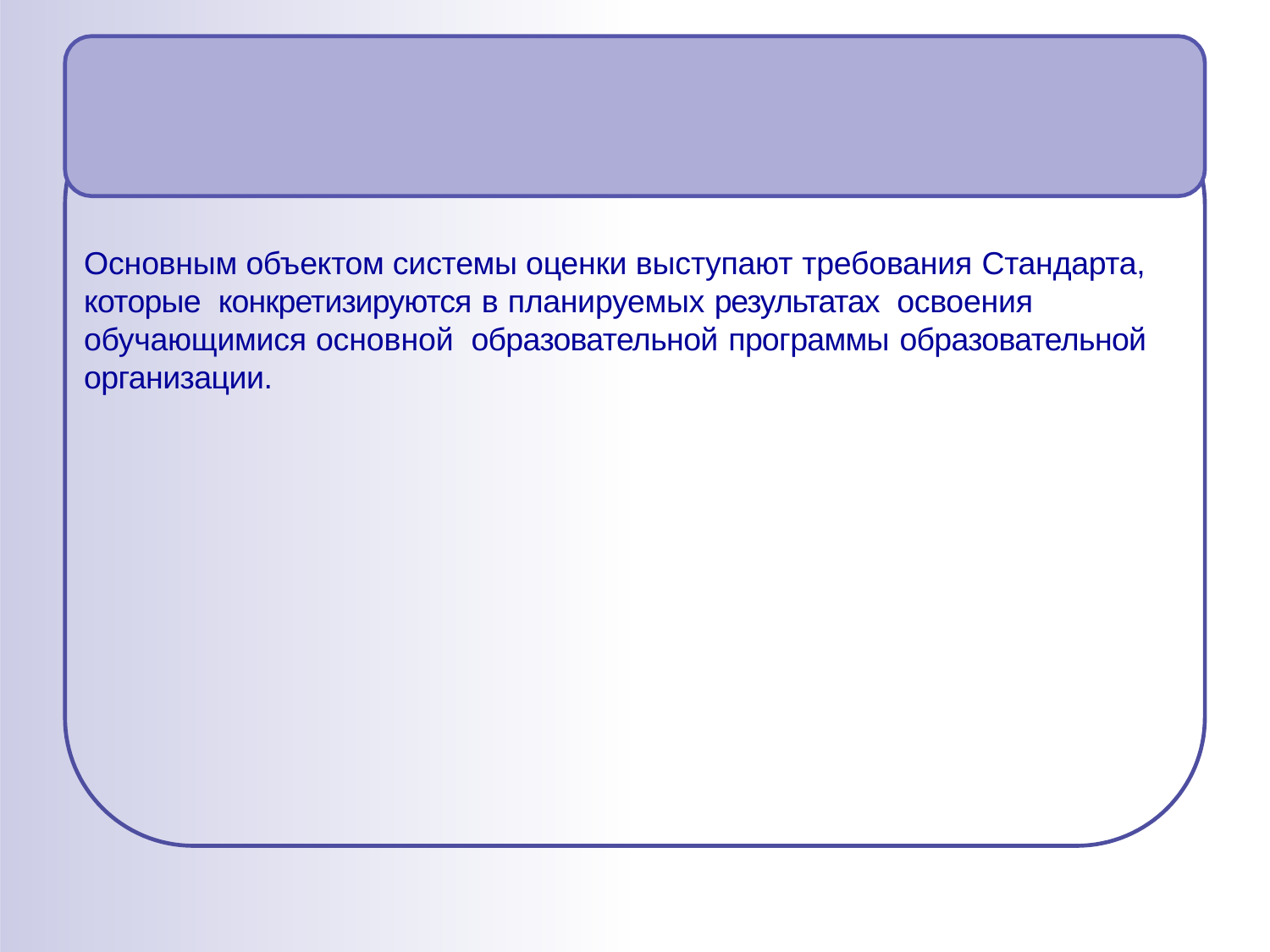

#
Основным объектом системы оценки выступают требования Стандарта, которые  конкретизируются в планируемых результатах  освоения обучающимися основной  образовательной программы образовательной  организации.